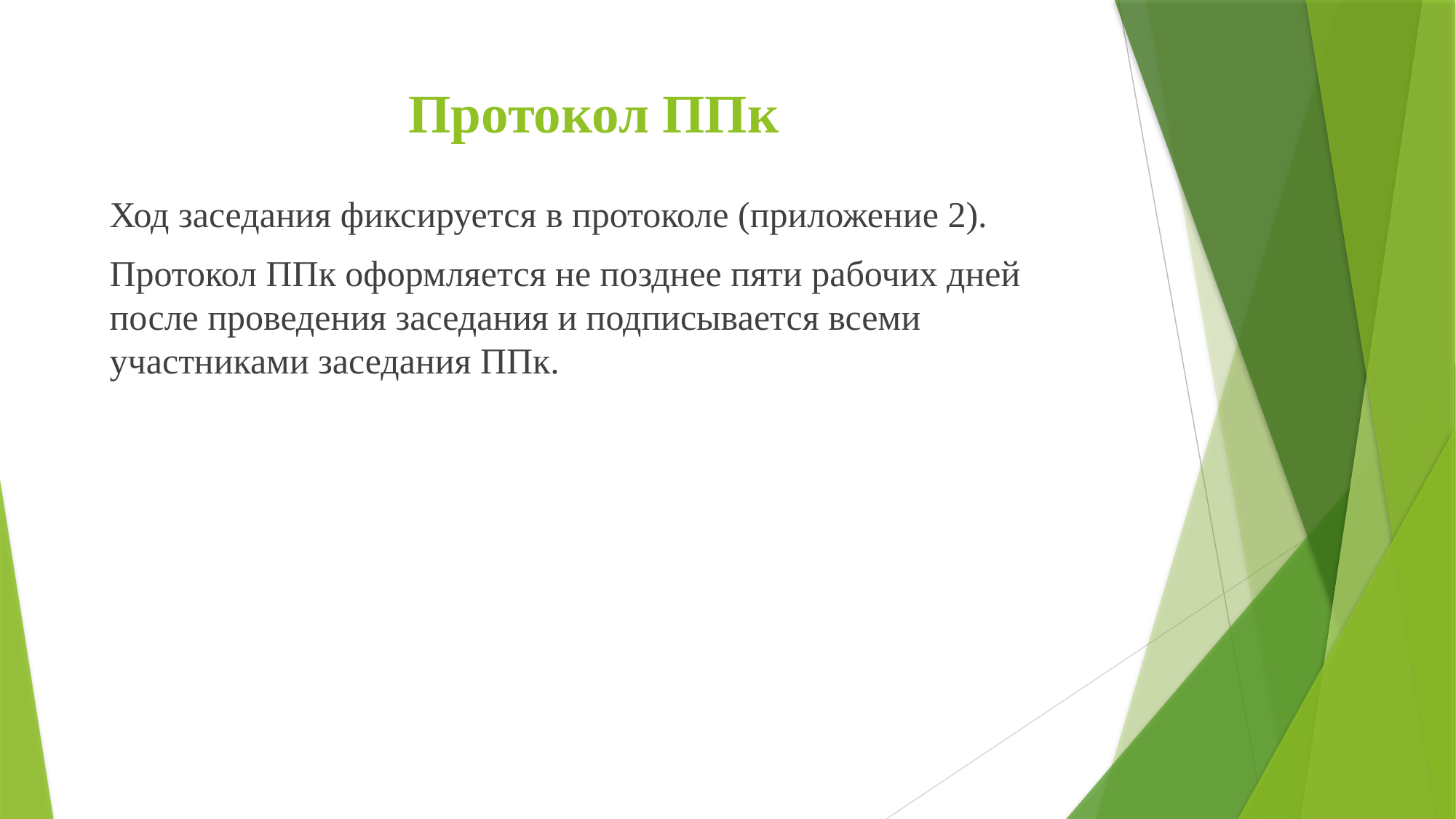

# Протокол ППк
Ход заседания фиксируется в протоколе (приложение 2).
Протокол ППк оформляется не позднее пяти рабочих дней после проведения заседания и подписывается всеми участниками заседания ППк.